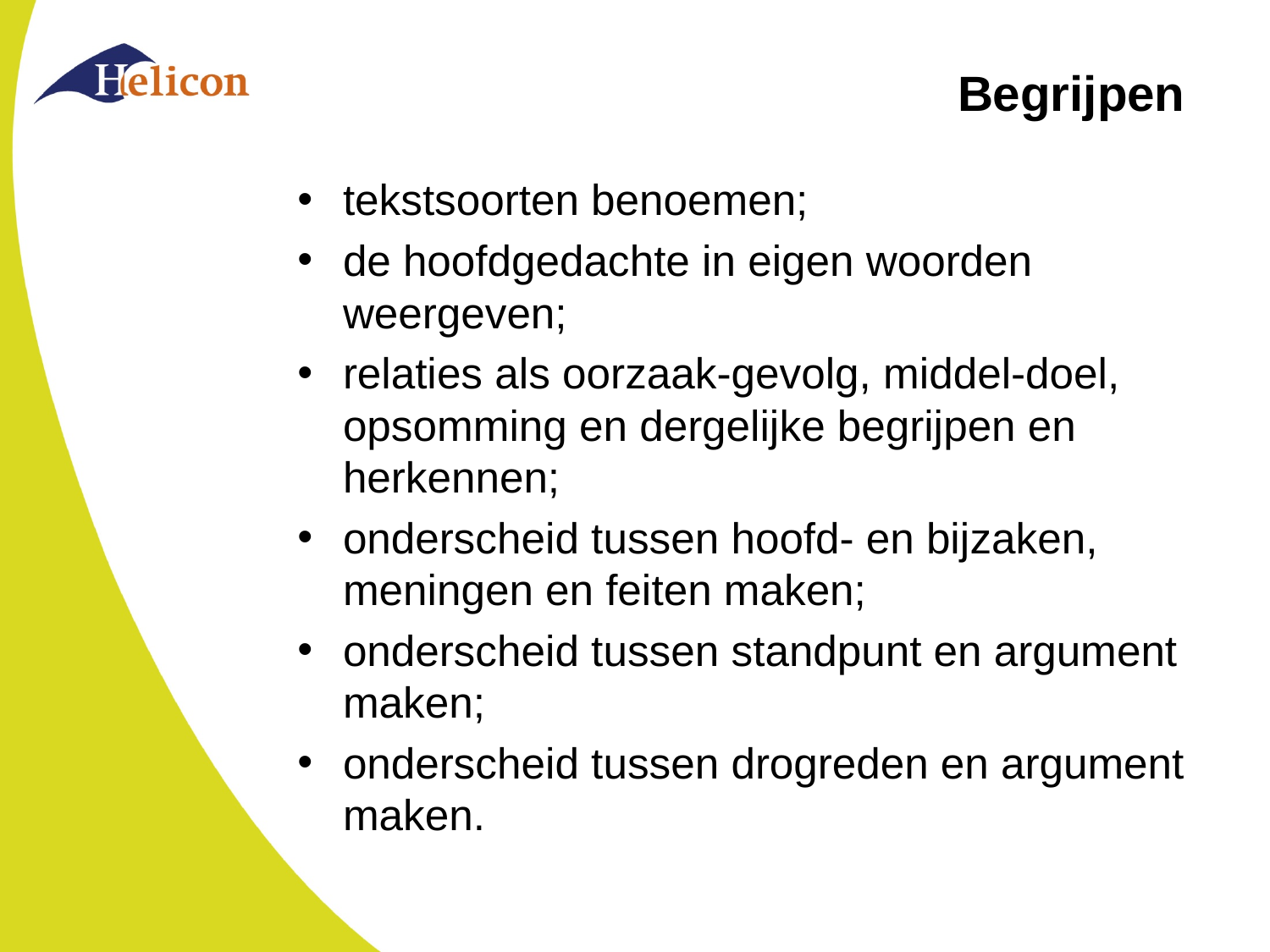

# Begrijpen
tekstsoorten benoemen;
de hoofdgedachte in eigen woorden weergeven;
relaties als oorzaak-gevolg, middel-doel, opsomming en dergelijke begrijpen en herkennen;
onderscheid tussen hoofd- en bijzaken, meningen en feiten maken;
onderscheid tussen standpunt en argument maken;
onderscheid tussen drogreden en argument maken.